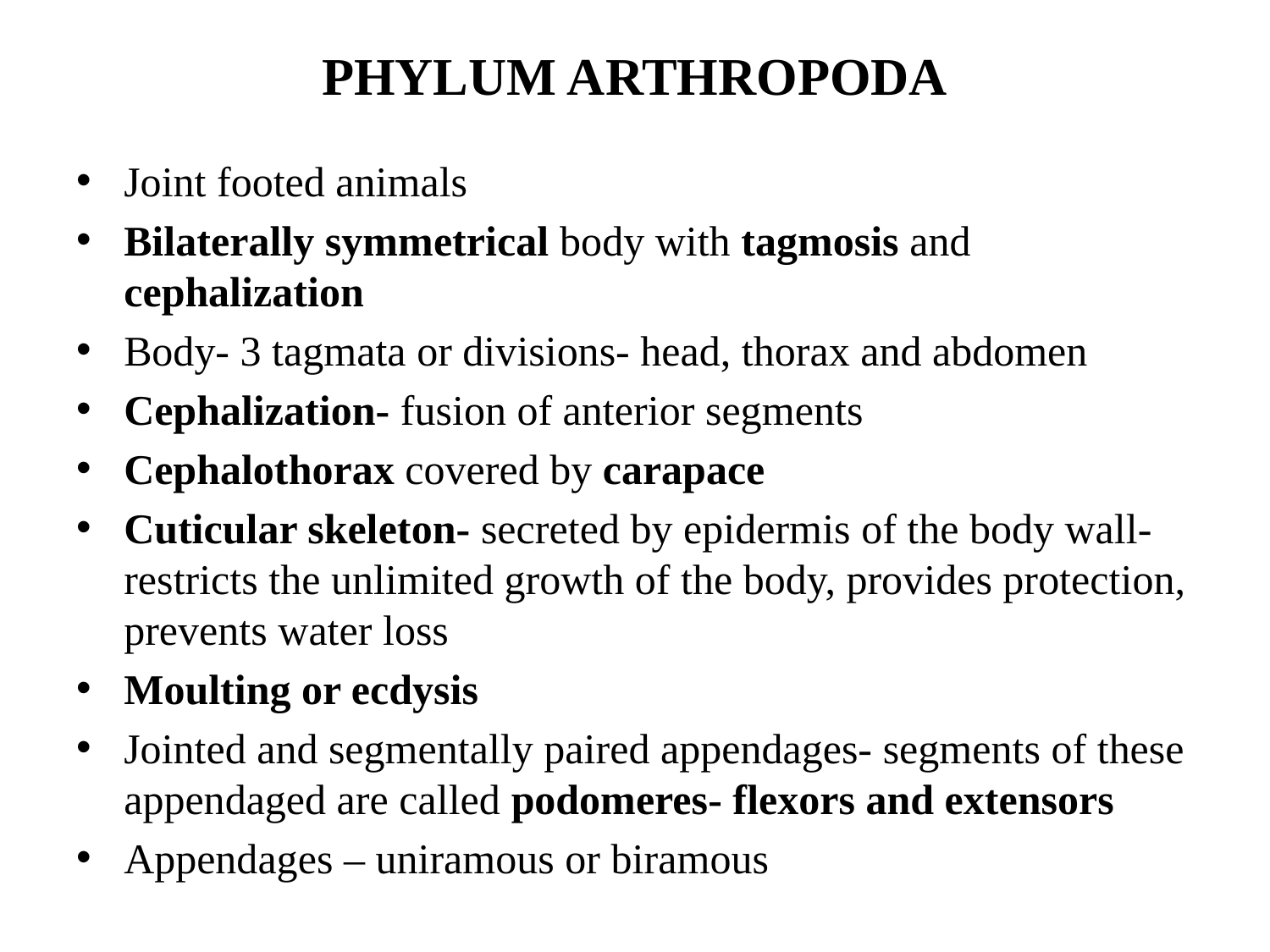

# PHYLUM ARTHROPODA
Joint footed animals
Bilaterally symmetrical body with tagmosis and cephalization
Body- 3 tagmata or divisions- head, thorax and abdomen
Cephalization- fusion of anterior segments
Cephalothorax covered by carapace
Cuticular skeleton- secreted by epidermis of the body wall- restricts the unlimited growth of the body, provides protection, prevents water loss
Moulting or ecdysis
Jointed and segmentally paired appendages- segments of these appendaged are called podomeres- flexors and extensors
Appendages – uniramous or biramous